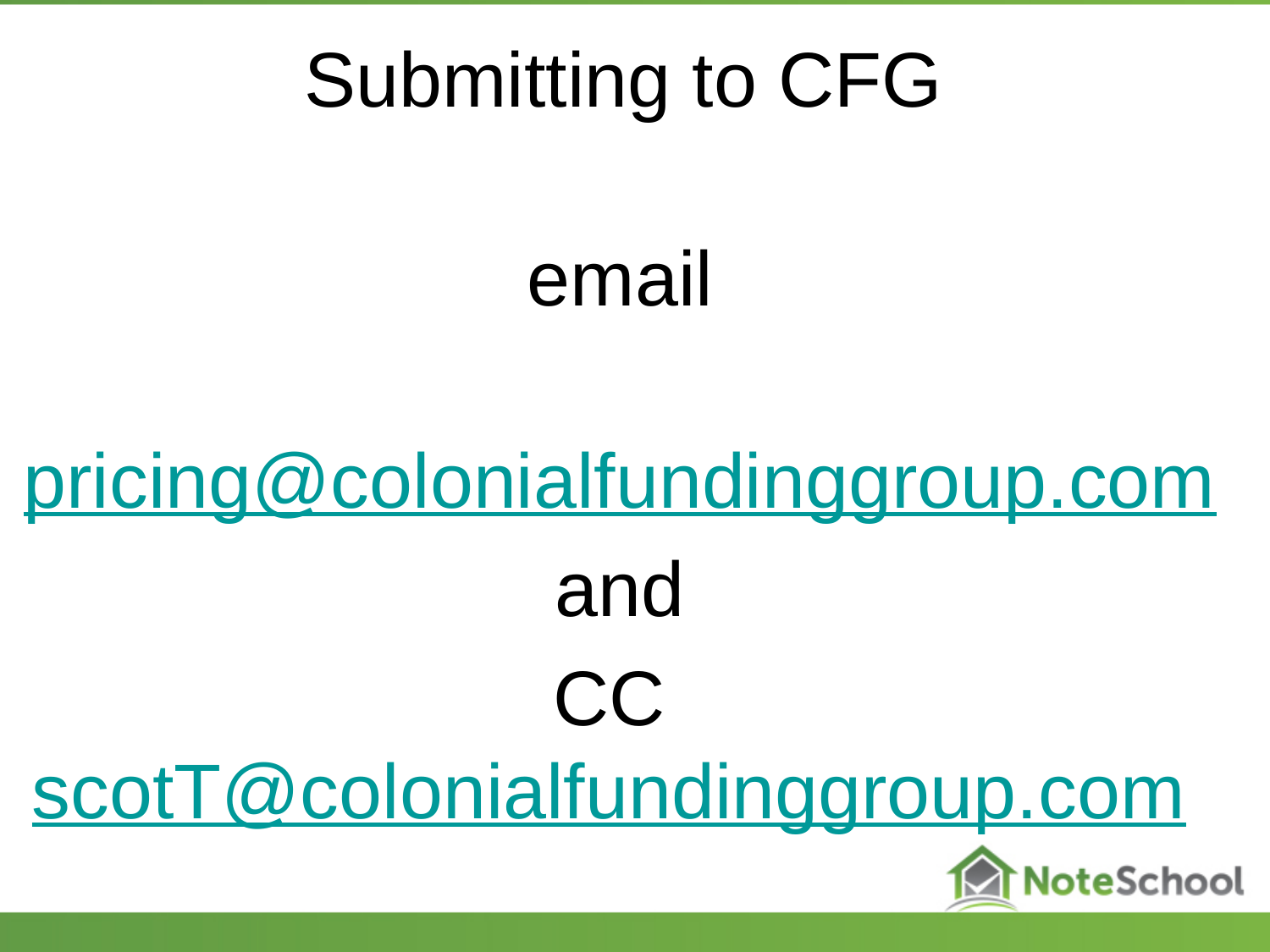

# Submitting to CFG
email
 pricing@colonialfundinggroup.com
and
CC scotT@colonialfundinggroup.com